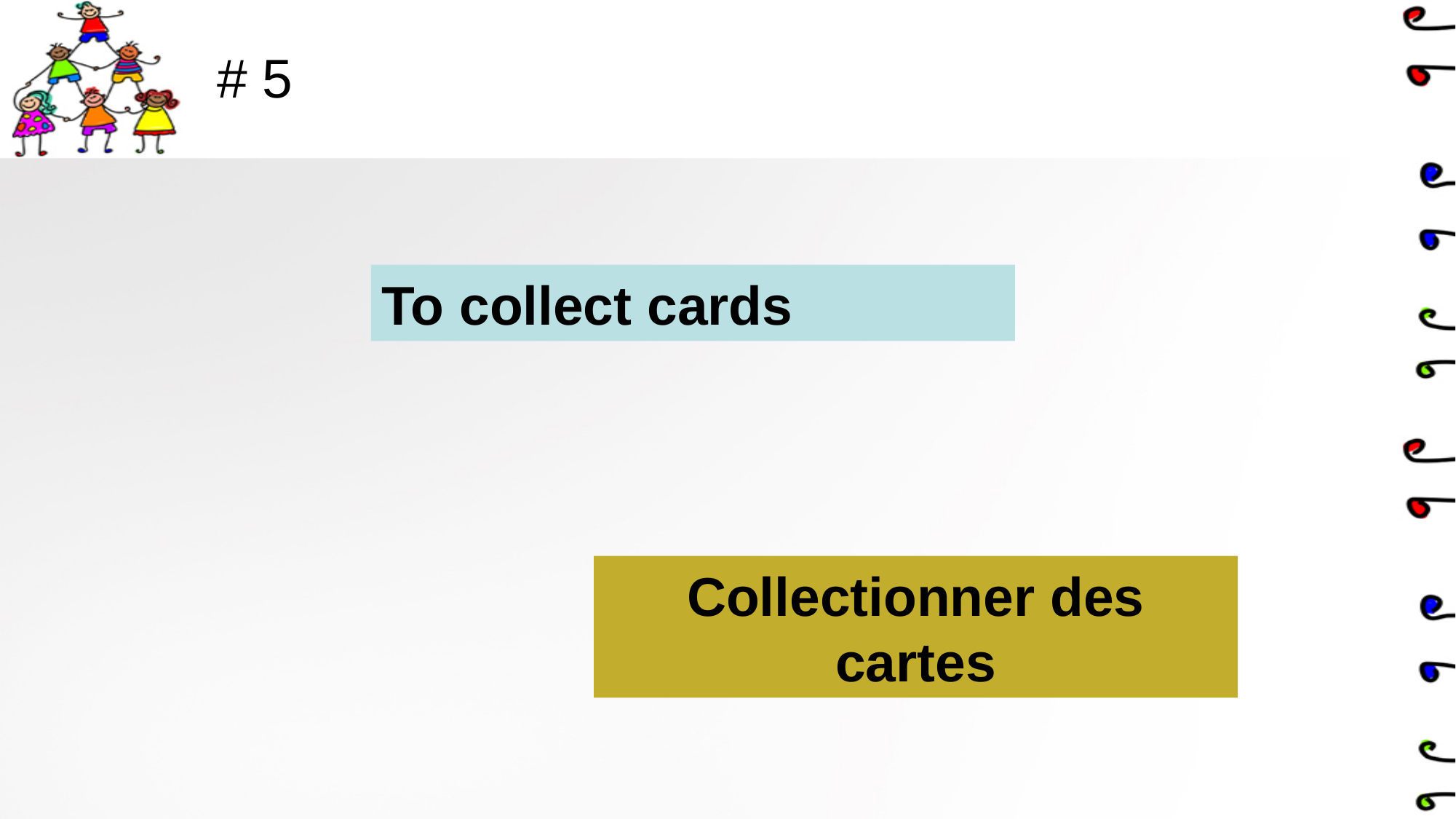

# # 5
To collect cards
Collectionner des cartes